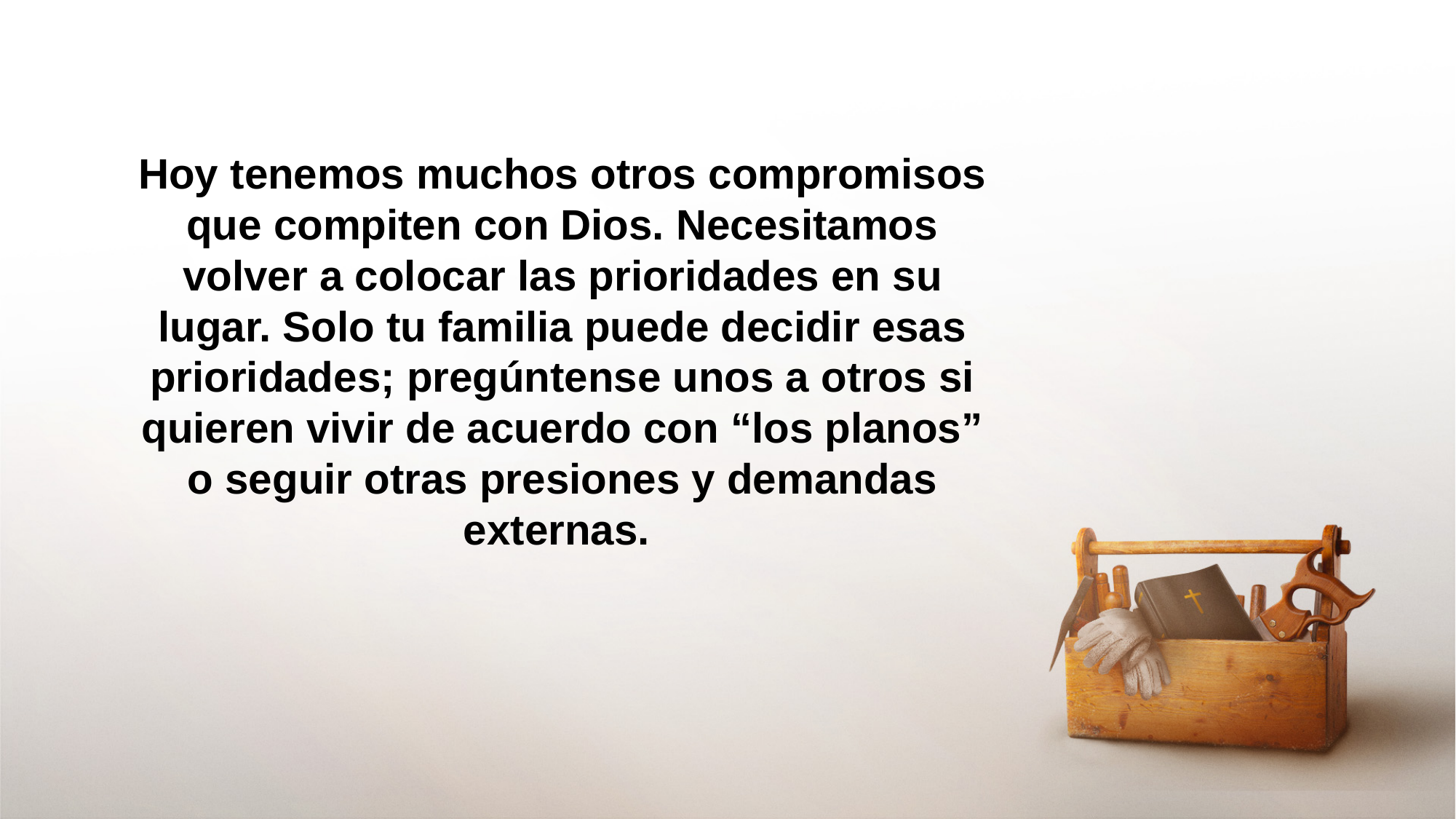

Hoy tenemos muchos otros compromisos que compiten con Dios. Necesitamos volver a colocar las prioridades en su lugar. Solo tu familia puede decidir esas prioridades; pregúntense unos a otros si quieren vivir de acuerdo con “los planos” o seguir otras presiones y demandas externas.